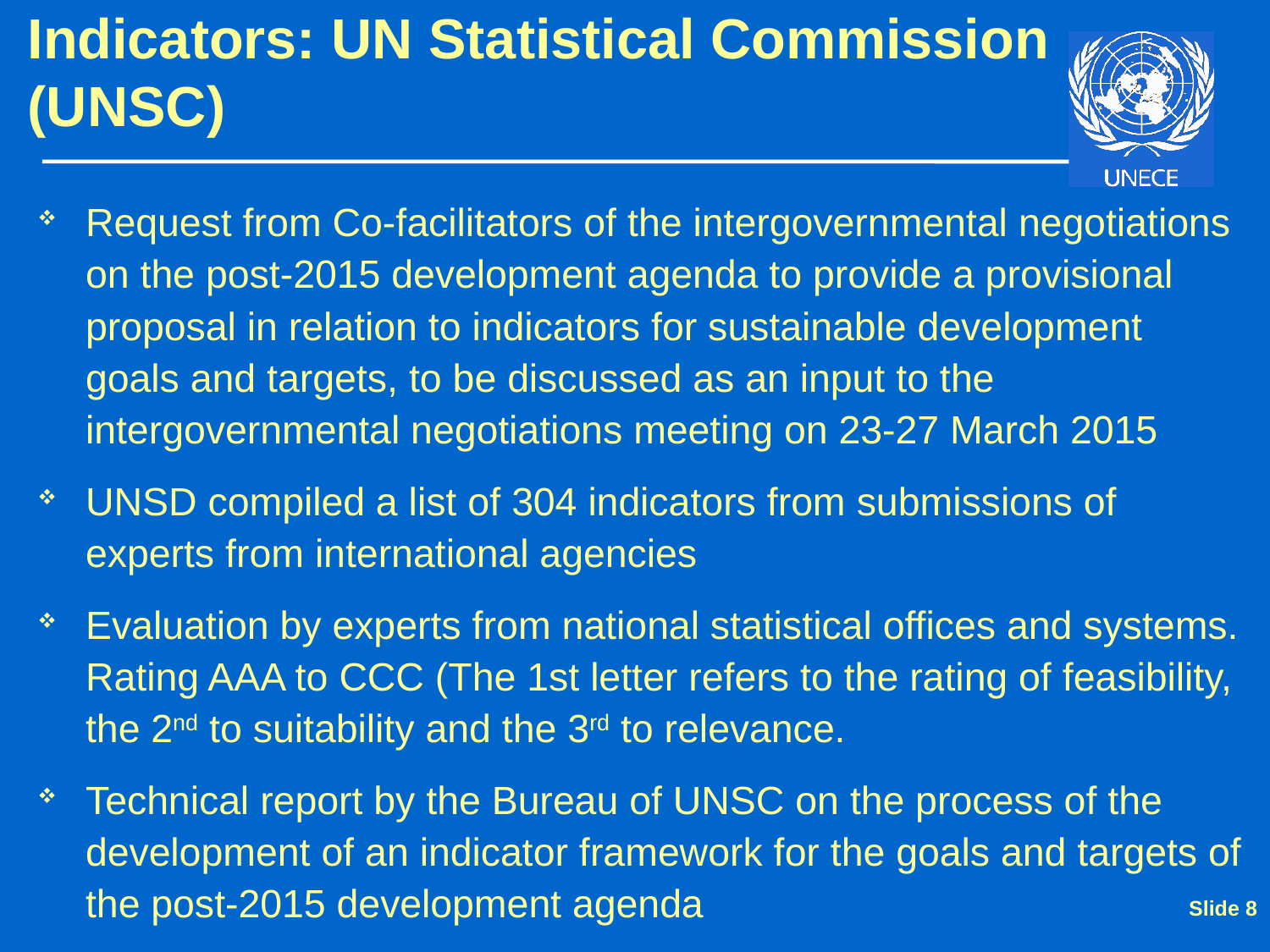

# Indicators: UN Statistical Commission (UNSC)
Request from Co-facilitators of the intergovernmental negotiations on the post-2015 development agenda to provide a provisional proposal in relation to indicators for sustainable development goals and targets, to be discussed as an input to the intergovernmental negotiations meeting on 23-27 March 2015
UNSD compiled a list of 304 indicators from submissions of experts from international agencies
Evaluation by experts from national statistical offices and systems. Rating AAA to CCC (The 1st letter refers to the rating of feasibility, the 2nd to suitability and the 3rd to relevance.
Technical report by the Bureau of UNSC on the process of the development of an indicator framework for the goals and targets of the post-2015 development agenda